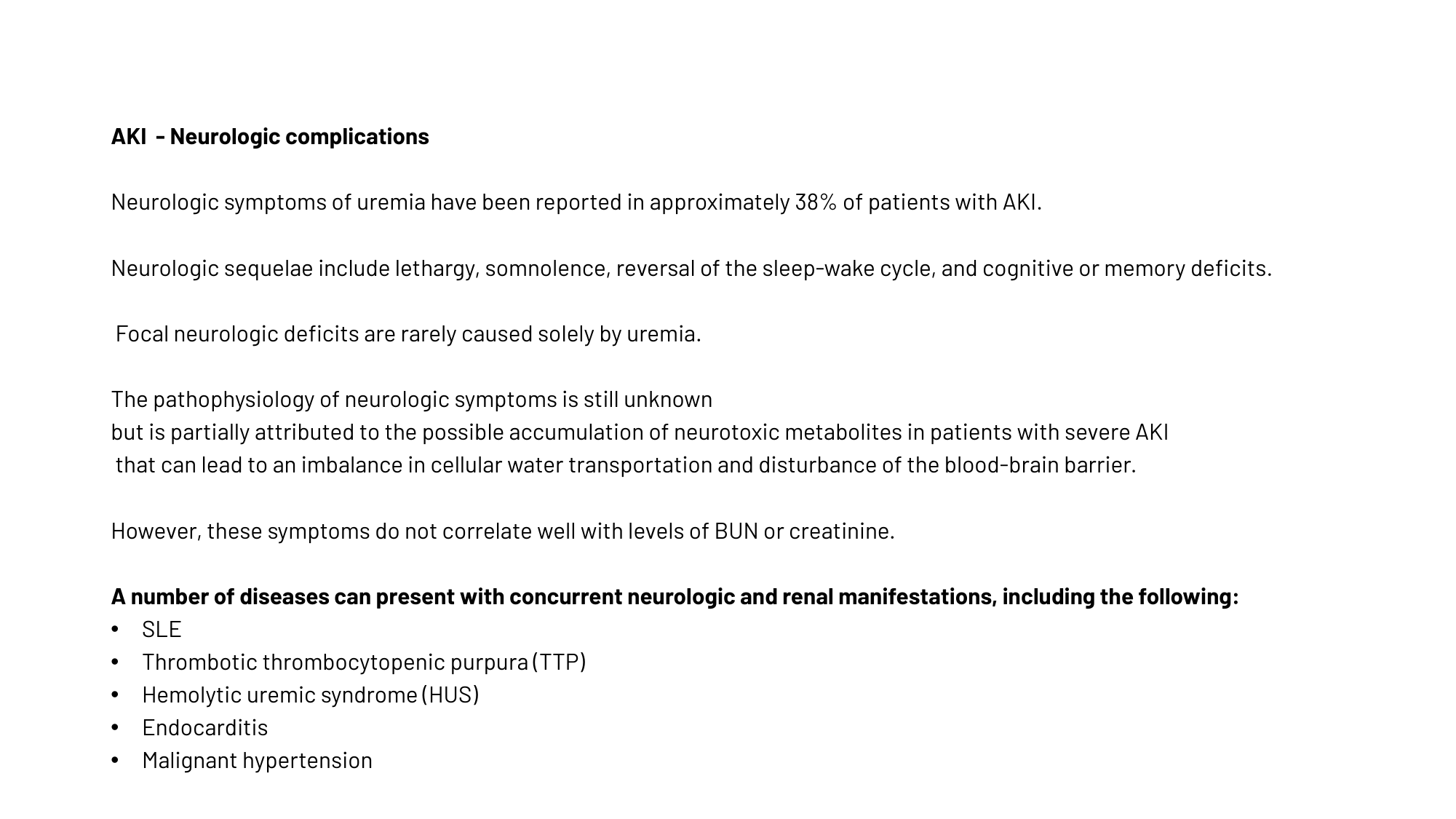

AKI  - Neurologic complications

Neurologic symptoms of uremia have been reported in approximately 38% of patients with AKI.

Neurologic sequelae include lethargy, somnolence, reversal of the sleep-wake cycle, and cognitive or memory deficits.

 Focal neurologic deficits are rarely caused solely by uremia.

The pathophysiology of neurologic symptoms is still unknown
but is partially attributed to the possible accumulation of neurotoxic metabolites in patients with severe AKI
 that can lead to an imbalance in cellular water transportation and disturbance of the blood-brain barrier.

However, these symptoms do not correlate well with levels of BUN or creatinine.

A number of diseases can present with concurrent neurologic and renal manifestations, including the following:
SLE
Thrombotic thrombocytopenic purpura (TTP)
Hemolytic uremic syndrome (HUS)
Endocarditis
Malignant hypertension